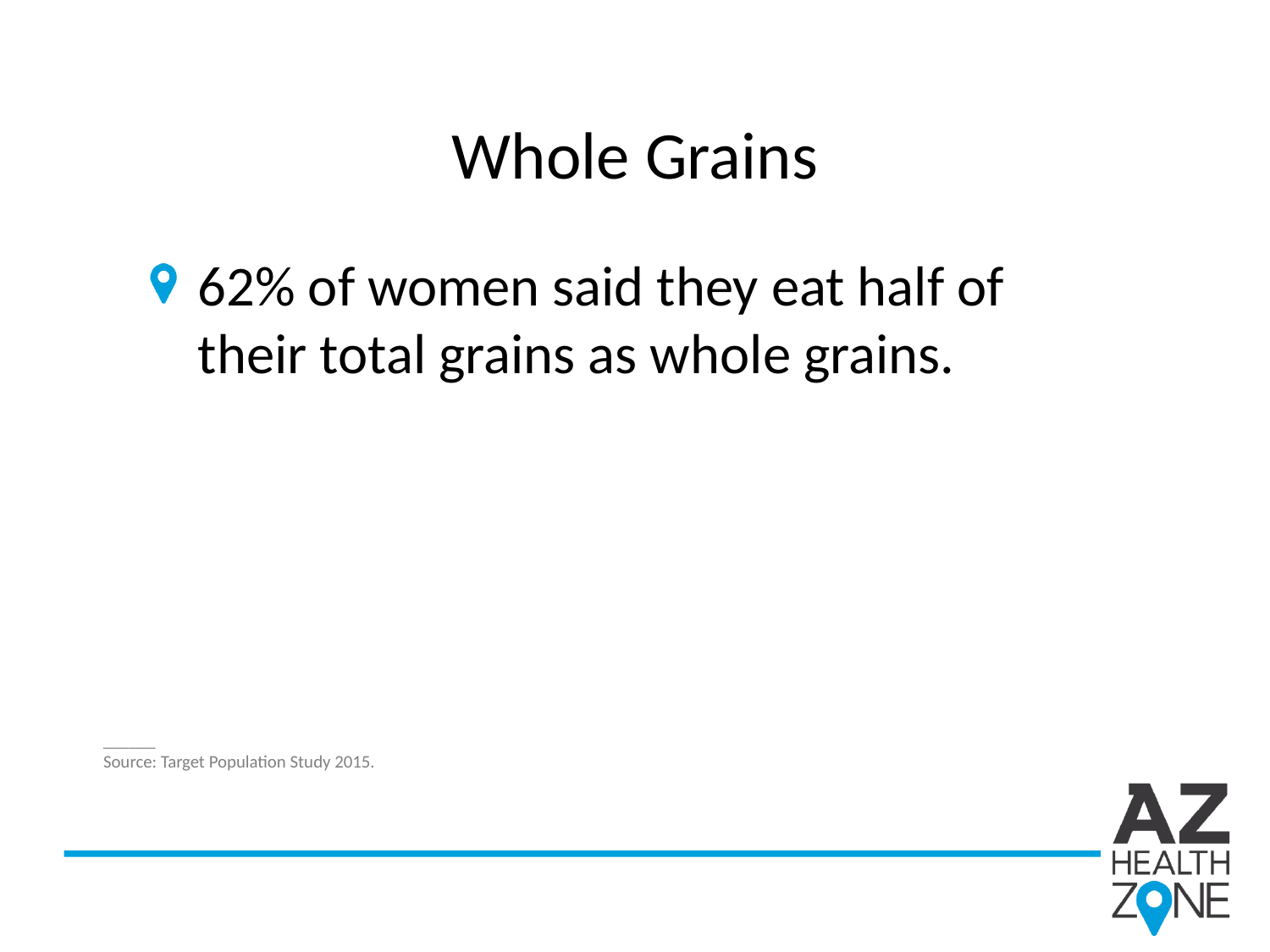

# Whole Grains
62% of women said they eat half of their total grains as whole grains.
______
Source: Target Population Study 2015.